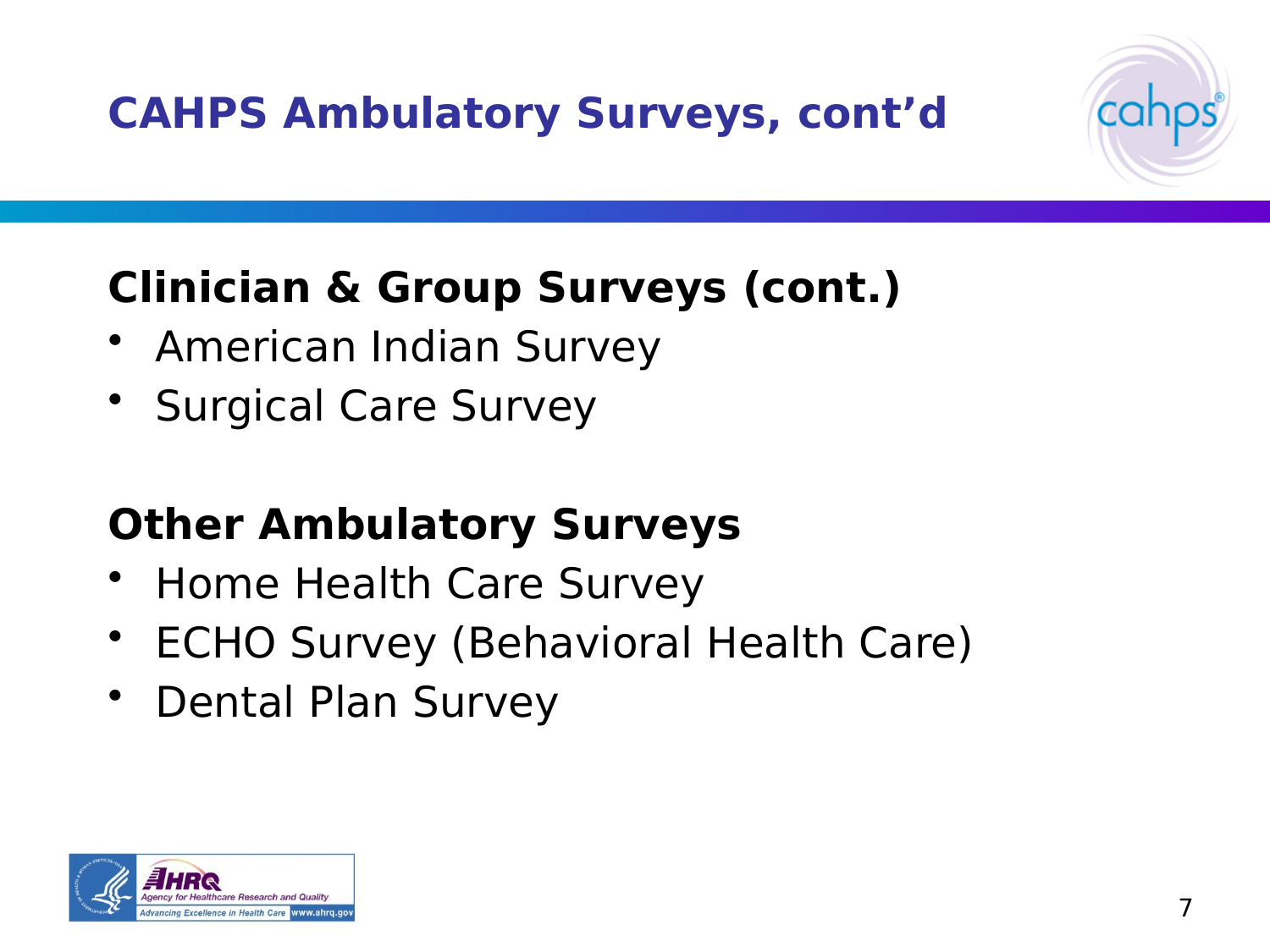

# CAHPS Ambulatory Surveys, cont’d

Clinician & Group Surveys (cont.)
American Indian Survey
Surgical Care Survey

Other Ambulatory Surveys
Home Health Care Survey
ECHO Survey (Behavioral Health Care)
Dental Plan Survey

7